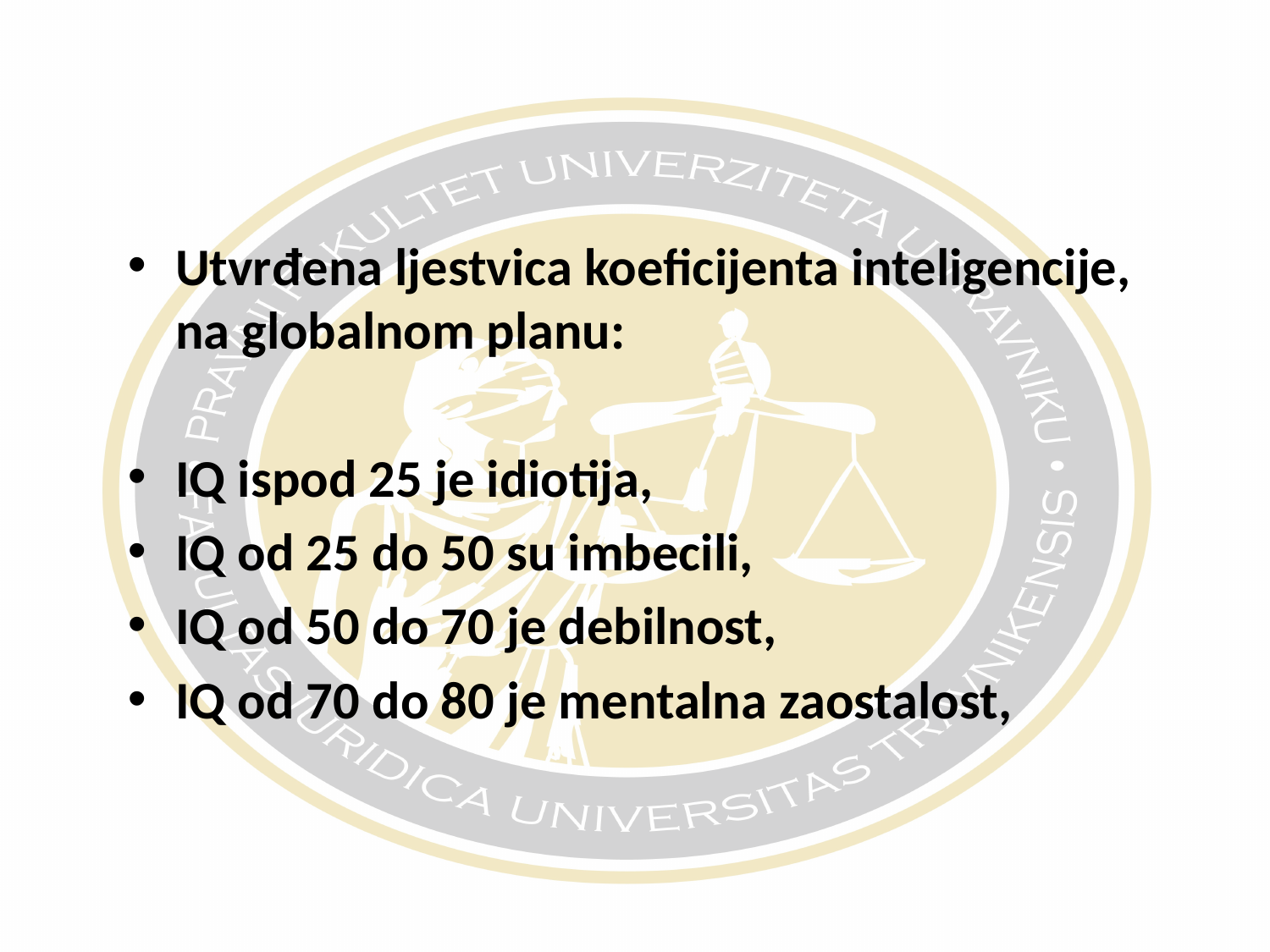

#
Utvrđena ljestvica koeficijenta inteligencije, na globalnom planu:

IQ ispod 25 je idiotija,
IQ od 25 do 50 su imbecili,
IQ od 50 do 70 je debilnost,
IQ od 70 do 80 je mentalna zaostalost,